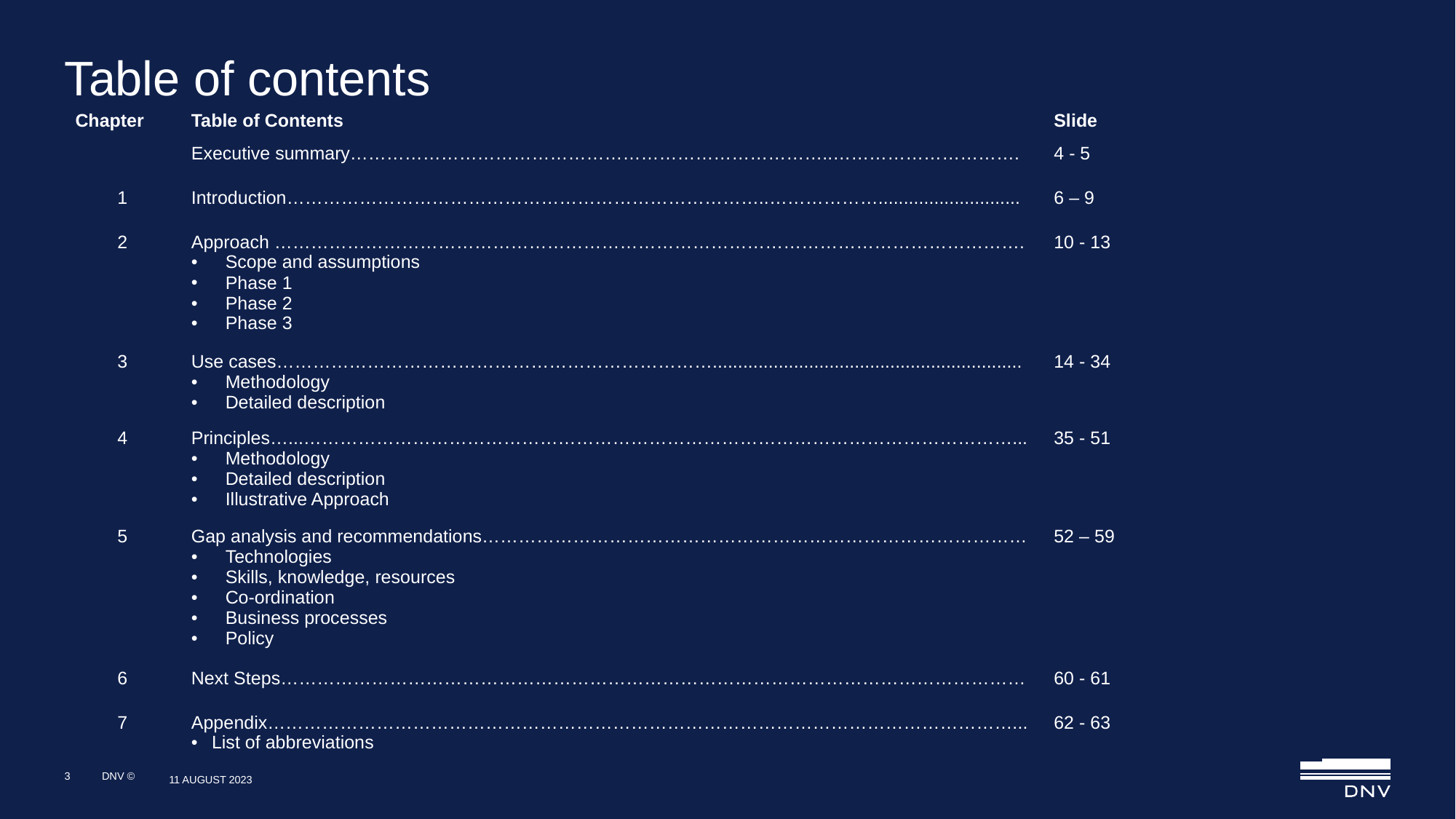

# Table of contents
| Chapter | Table of Contents | Slide |
| --- | --- | --- |
|  | Executive summary……………………………………………………………………..…………………………. | 4 - 5 |
| 1 | Introduction……………………………………………………………………..………………............................ | 6 – 9 |
| 2 | Approach ……………………………………………………………………………………………………………. Scope and assumptions Phase 1 Phase 2 Phase 3 | 10 - 13 |
| 3 | Use cases………………………………………………………………............................................................. Methodology Detailed description | 14 - 34 |
| 4 | Principles…...………………………………………………………………………………………………………... Methodology Detailed description Illustrative Approach | 35 - 51 |
| 5 | Gap analysis and recommendations……………………………………………………………………………… Technologies Skills, knowledge, resources Co-ordination Business processes Policy | 52 – 59 |
| 6 | Next Steps…………………………………………………………………………………………………………… | 60 - 61 |
| 7 | Appendix……………………………………………………………………………………………………………... List of abbreviations | 62 - 63 |
3